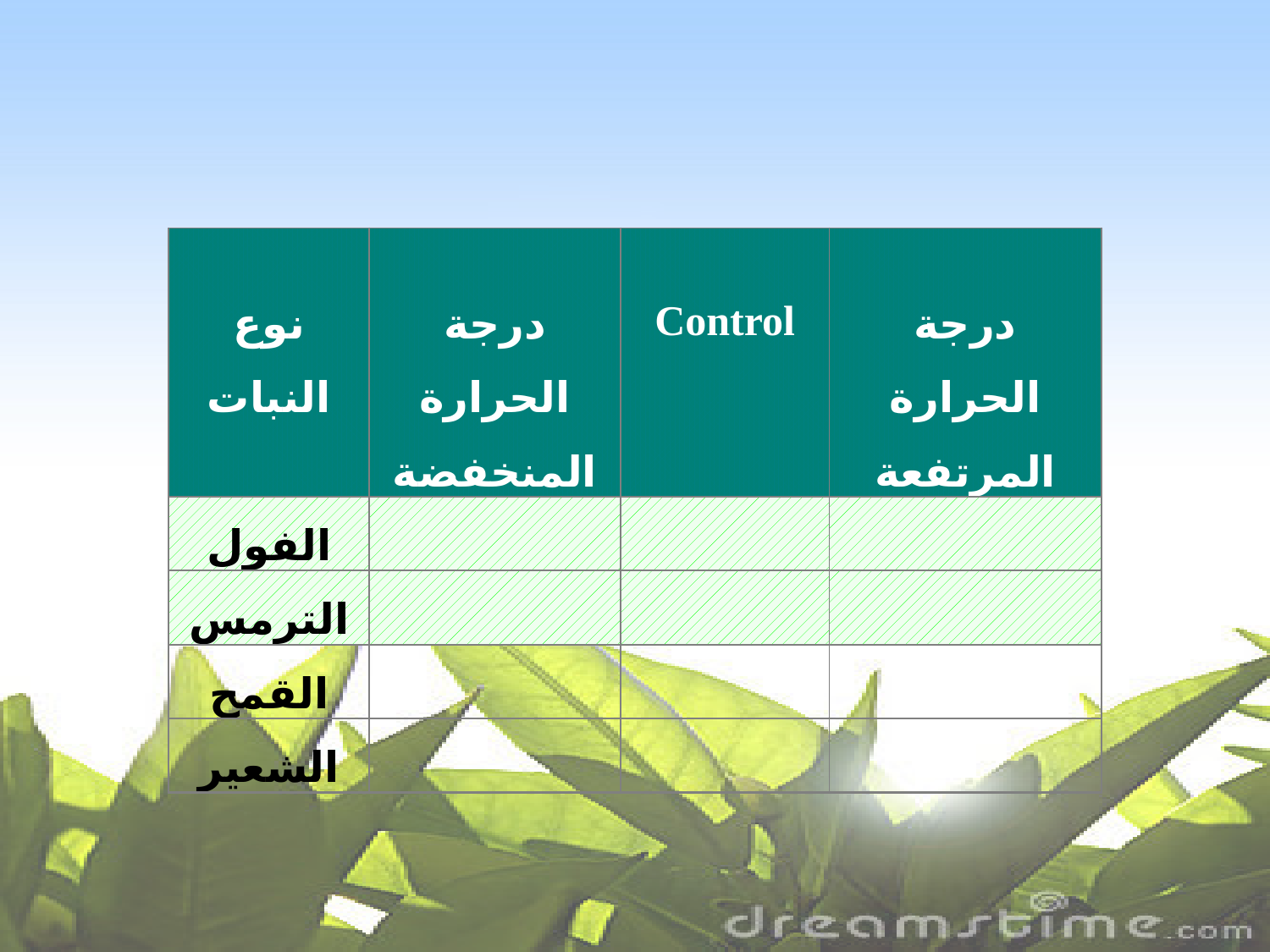

| نوع النبات | درجة الحرارة المنخفضة | Control | درجة الحرارة المرتفعة |
| --- | --- | --- | --- |
| الفول |  |  |  |
| الترمس |  |  |  |
| القمح |  |  |  |
| الشعير |  |  |  |